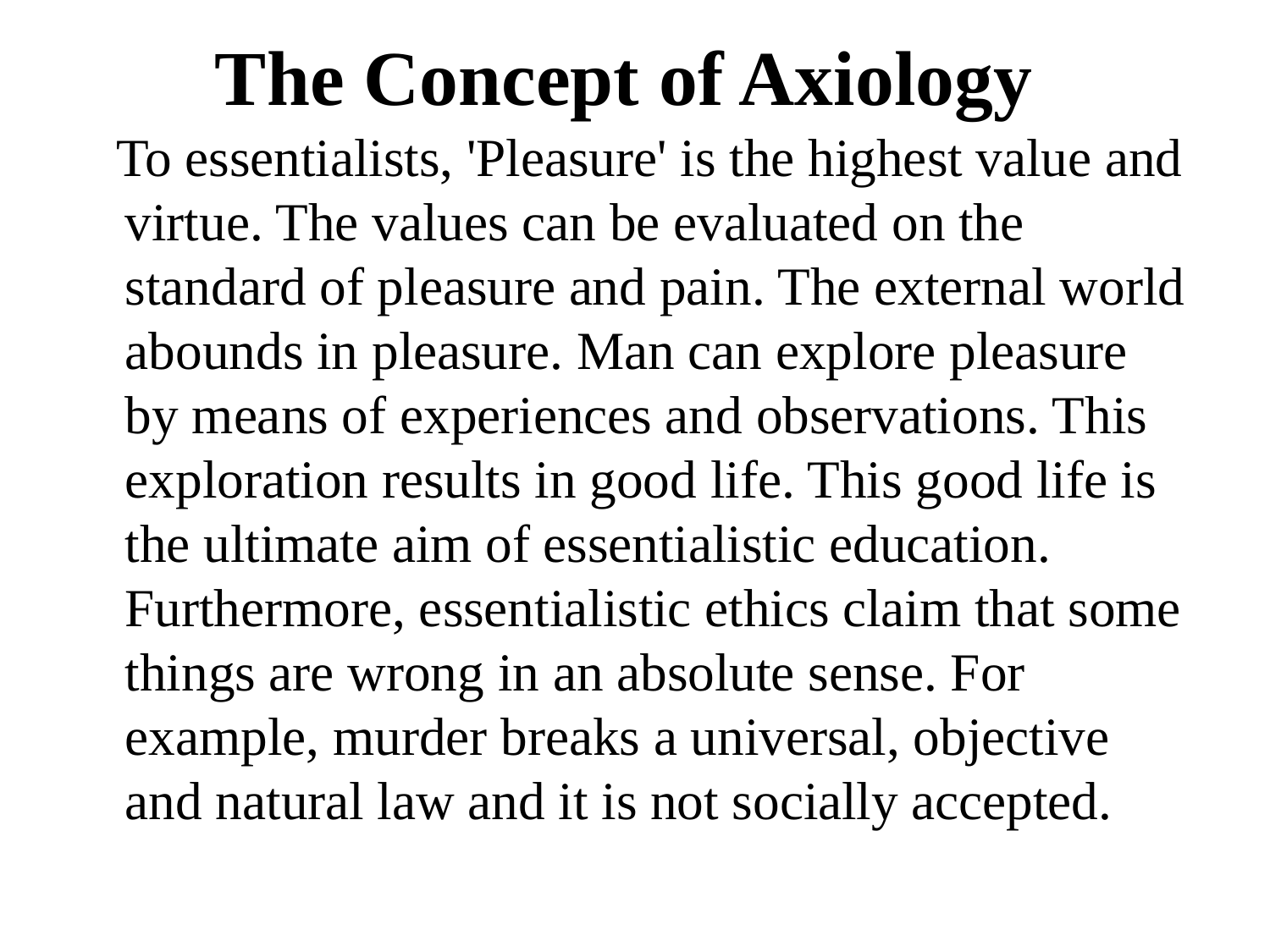

# The Concept of Axiology
   To essentialists, 'Pleasure' is the highest value and virtue. The values can be evaluated on the standard of pleasure and pain. The external world abounds in pleasure. Man can explore pleasure by means of experiences and observations. This exploration results in good life. This good life is the ultimate aim of essentialistic education. Furthermore, essentialistic ethics claim that some things are wrong in an absolute sense. For example, murder breaks a universal, objective and natural law and it is not socially accepted.